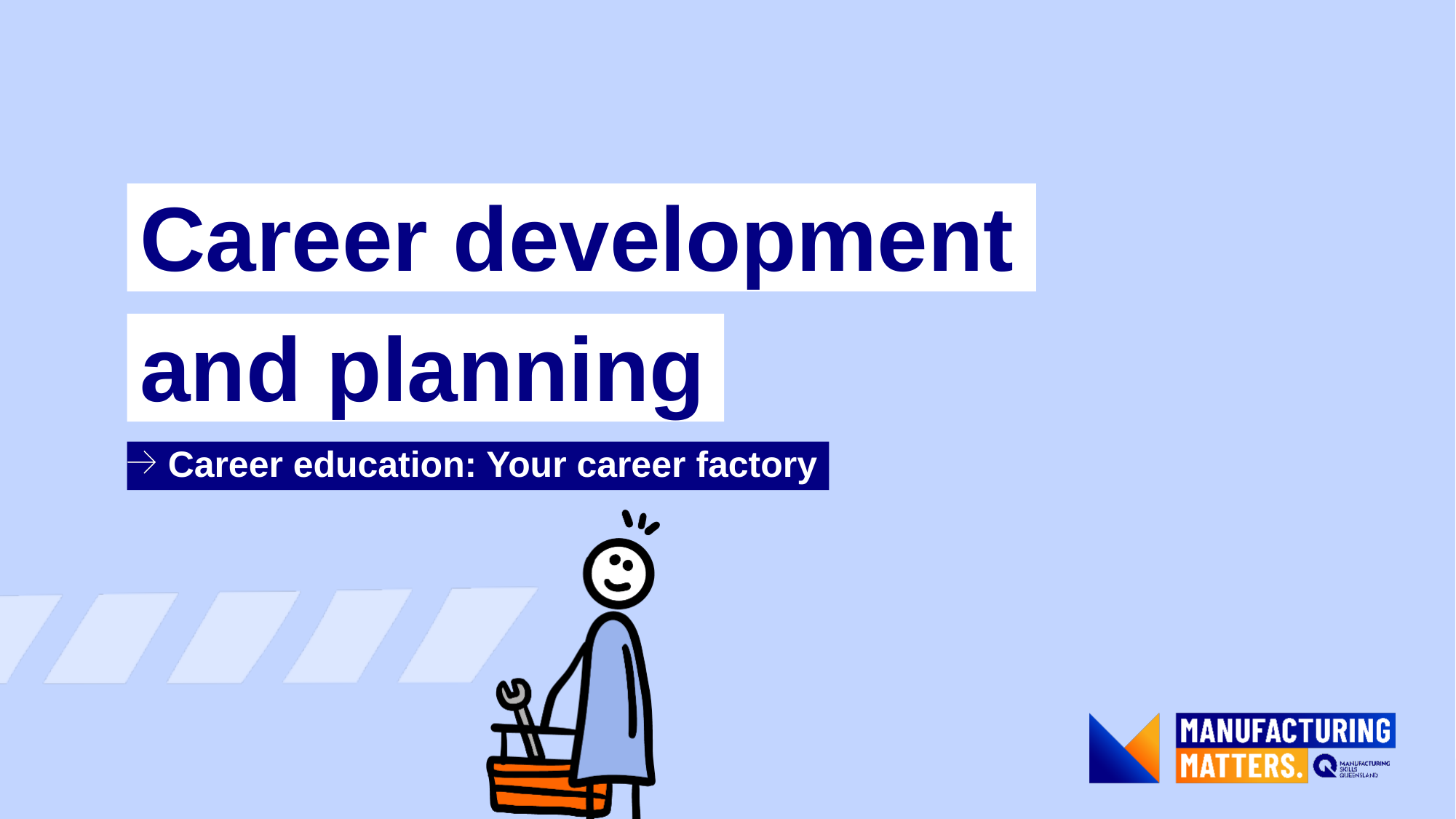

Career development
# and planning
Career education: Your career factory